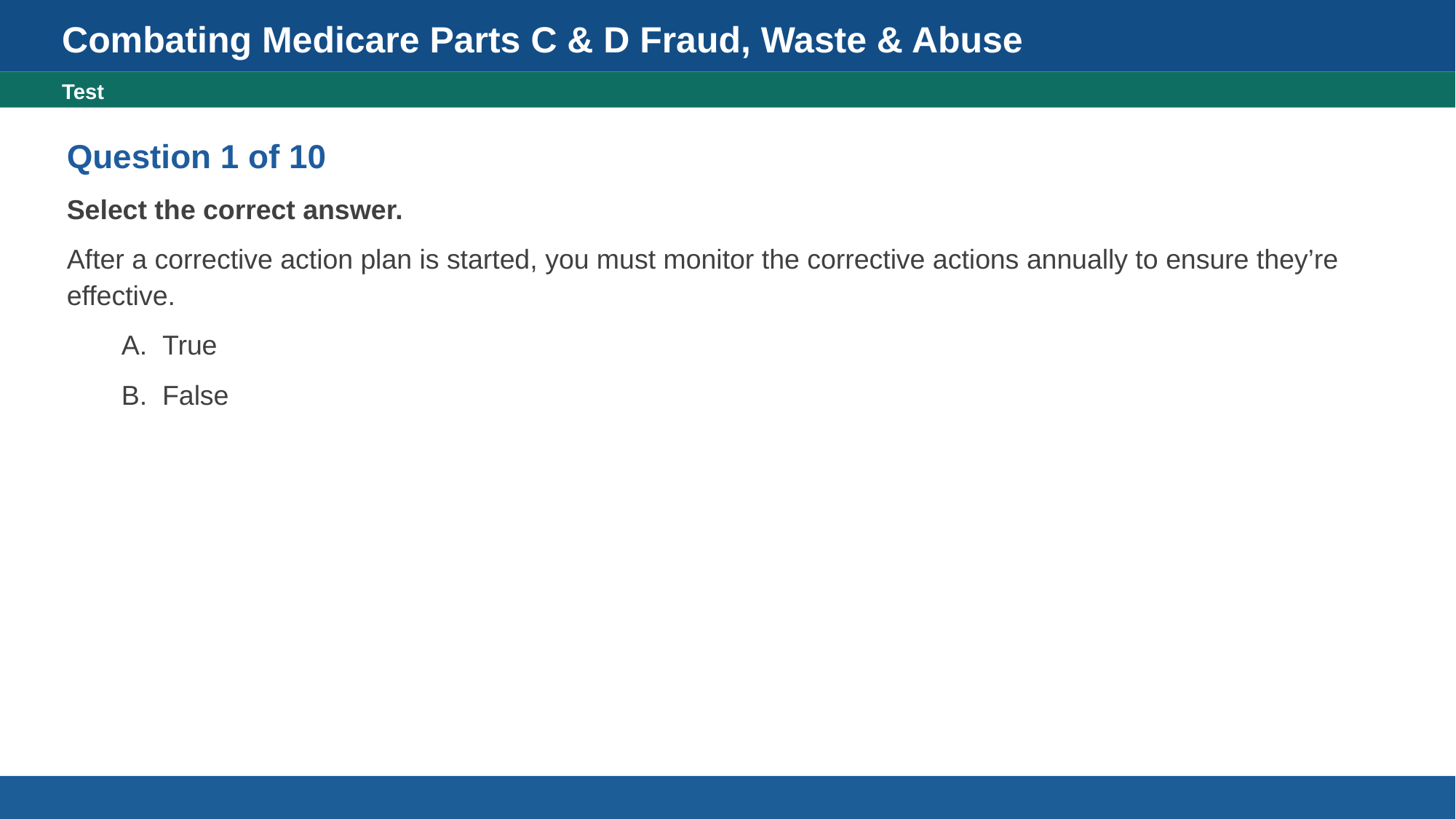

Combating Medicare Parts C & D Fraud, Waste & Abuse
Question 1 of 10

Test
Question 1 of 10
Select the correct answer.
After a corrective action plan is started, you must monitor the corrective actions annually to ensure they’re effective.
True
False